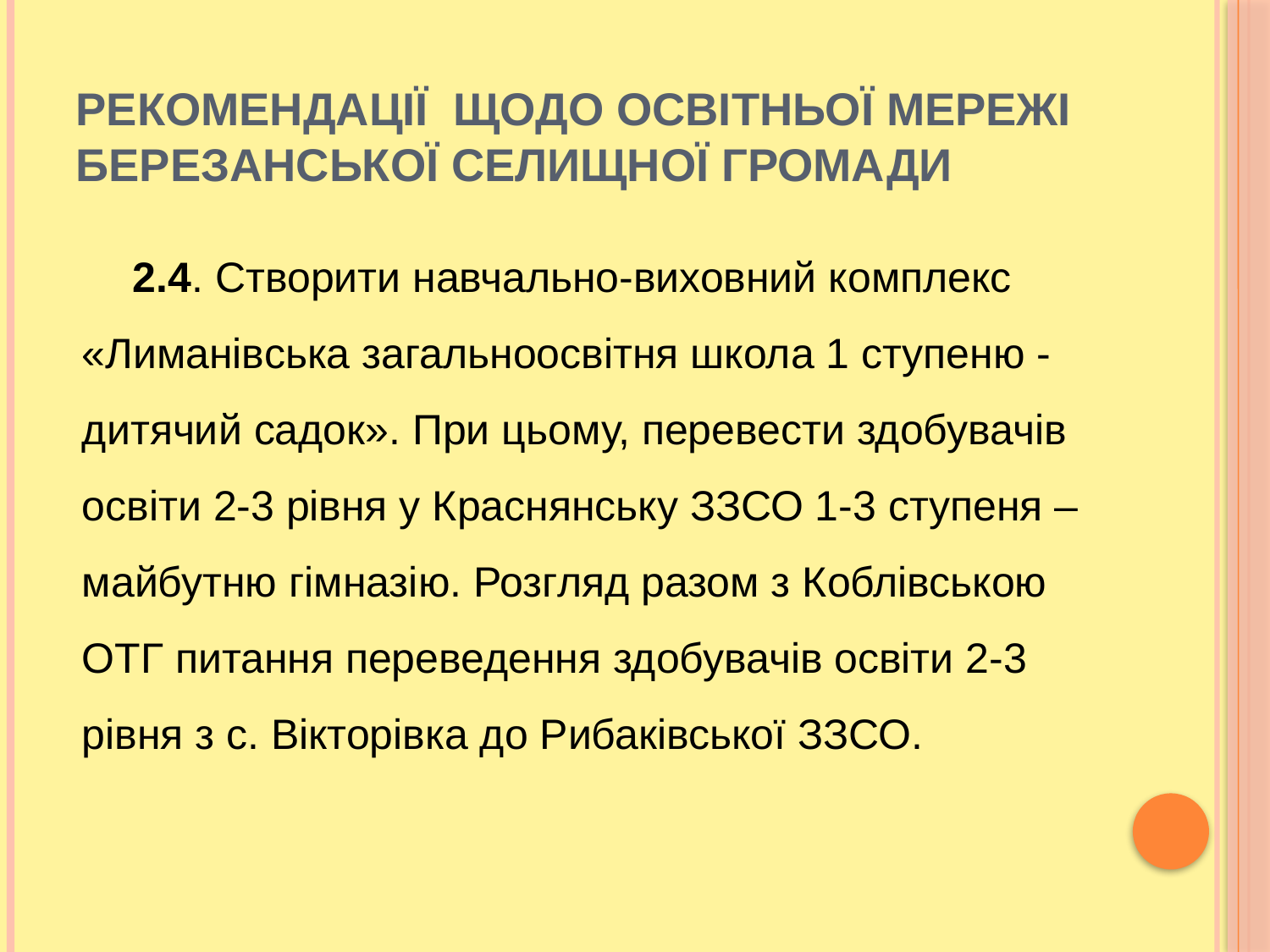

# Рекомендації  щодо освітньої мережі Березанської селищної громади
2.4. Створити навчально-виховний комплекс «Лиманівська загальноосвітня школа 1 ступеню - дитячий садок». При цьому, перевести здобувачів освіти 2-3 рівня у Краснянську ЗЗСО 1-3 ступеня – майбутню гімназію. Розгляд разом з Коблівською ОТГ питання переведення здобувачів освіти 2-3 рівня з с. Вікторівка до Рибаківської ЗЗСО.